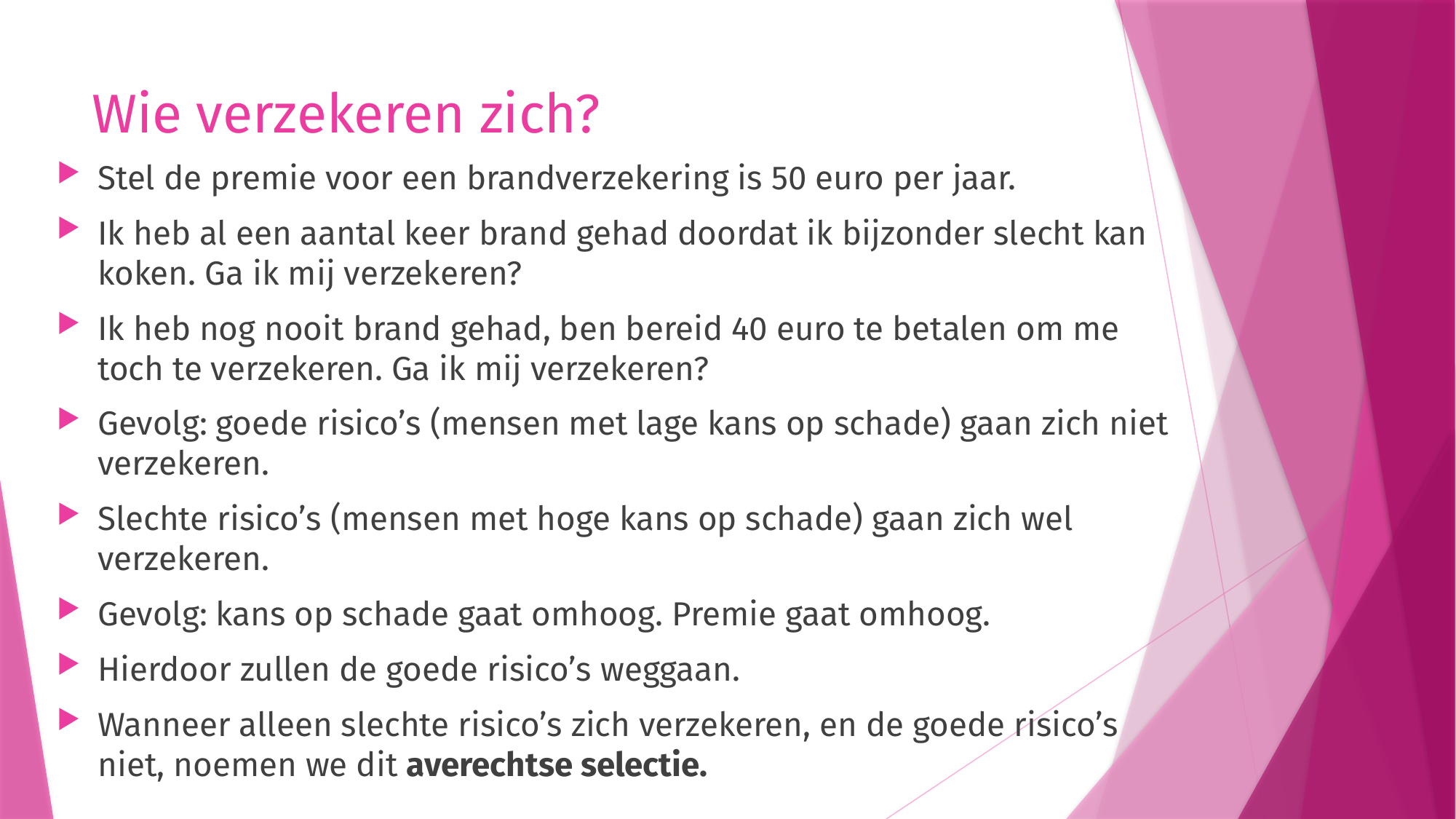

# Wie verzekeren zich?
Stel de premie voor een brandverzekering is 50 euro per jaar.
Ik heb al een aantal keer brand gehad doordat ik bijzonder slecht kan koken. Ga ik mij verzekeren?
Ik heb nog nooit brand gehad, ben bereid 40 euro te betalen om me toch te verzekeren. Ga ik mij verzekeren?
Gevolg: goede risico’s (mensen met lage kans op schade) gaan zich niet verzekeren.
Slechte risico’s (mensen met hoge kans op schade) gaan zich wel verzekeren.
Gevolg: kans op schade gaat omhoog. Premie gaat omhoog.
Hierdoor zullen de goede risico’s weggaan.
Wanneer alleen slechte risico’s zich verzekeren, en de goede risico’s niet, noemen we dit averechtse selectie.